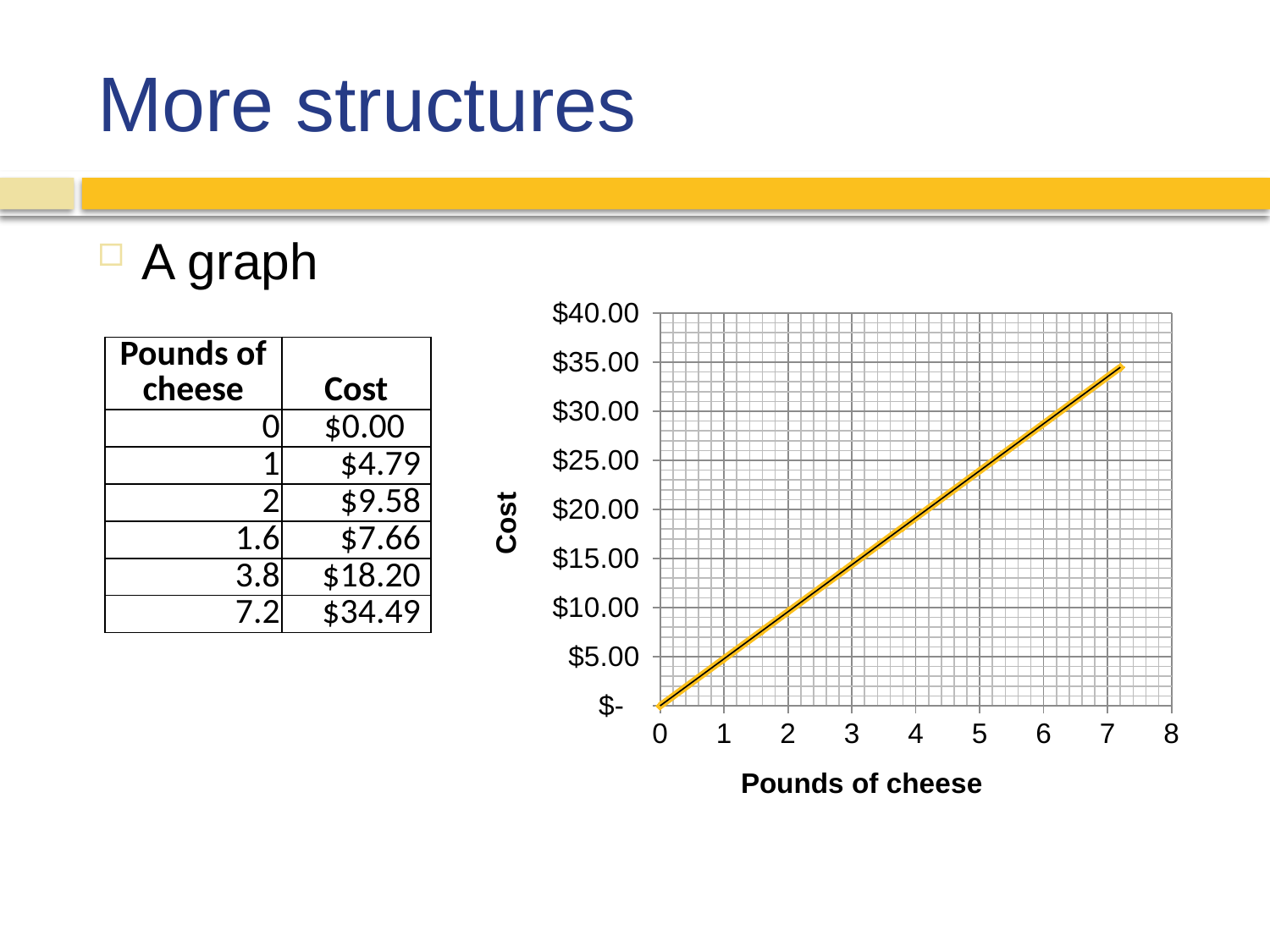

# More structures
A graph

### Chart

| Category | Cost |
|---|---|
| Pounds of cheese | Cost |
| --- | --- |
| 0 | $0.00 |
| 1 | $4.79 |
| 2 | $9.58 |
| 1.6 | $7.66 |
| 3.8 | $18.20 |
| 7.2 | $34.49 |